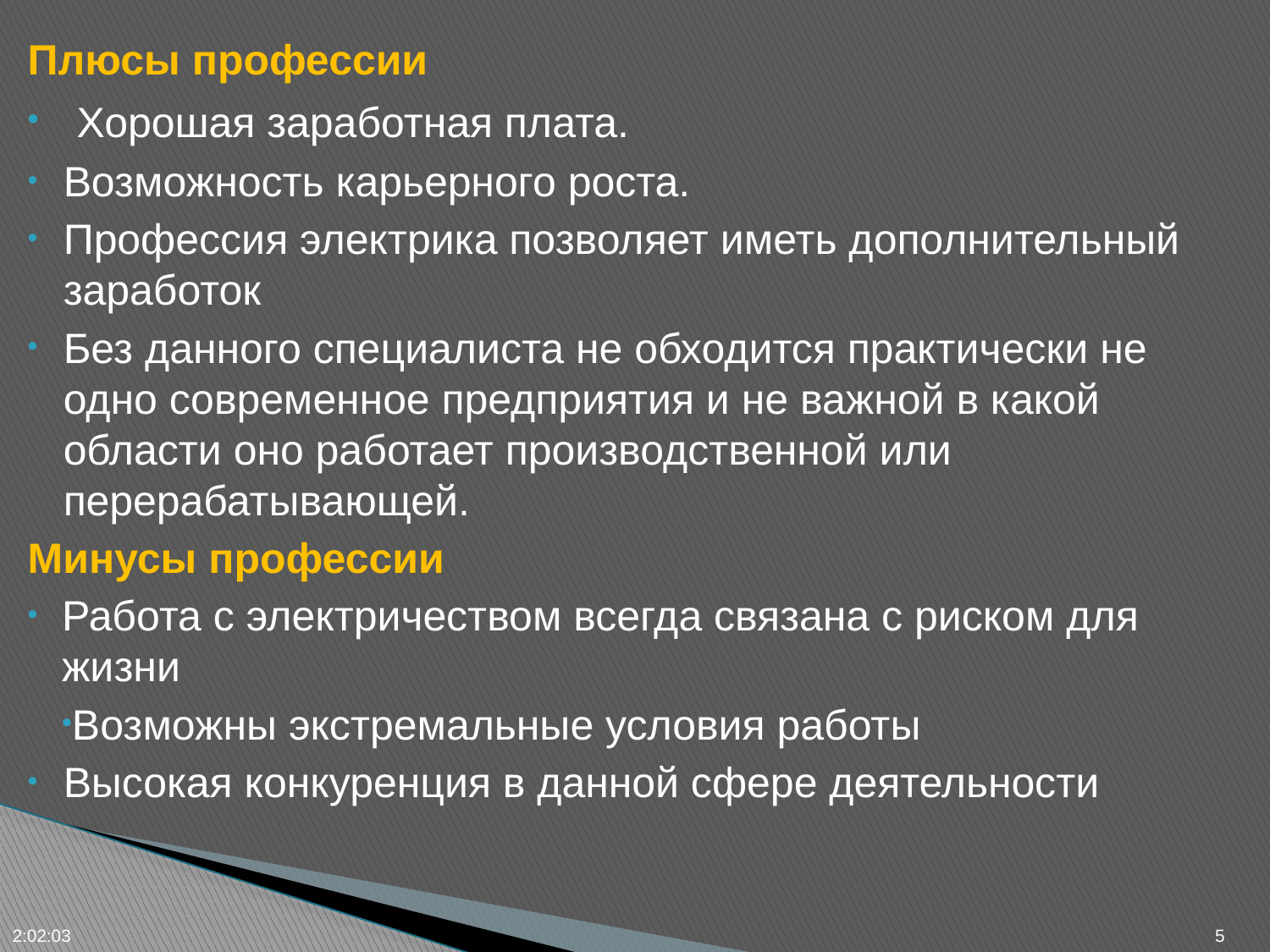

Плюсы профессии
 Хорошая заработная плата.
Возможность карьерного роста.
Профессия электрика позволяет иметь дополнительный заработок
Без данного специалиста не обходится практически не одно современное предприятия и не важной в какой области оно работает производственной или перерабатывающей.
Минусы профессии
Работа с электричеством всегда связана с риском для жизни
Возможны экстремальные условия работы
Высокая конкуренция в данной сфере деятельности
2:02:03
5